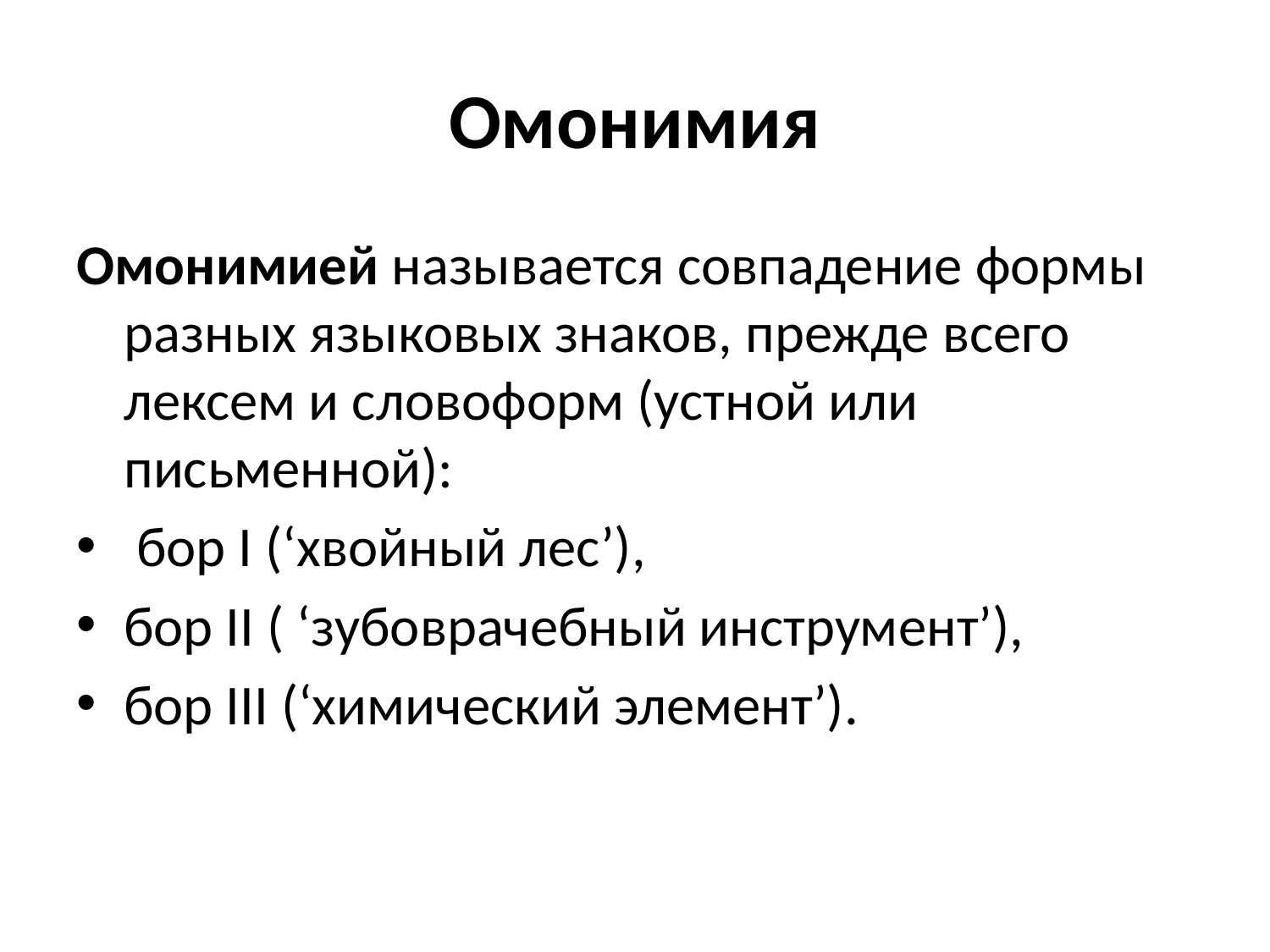

# Омонимия
Омонимией называется совпадение формы разных языковых знаков, прежде всего лексем и словоформ (устной или письменной):
 бор I (‘хвойный лес’),
бор II ( ‘зубоврачебный инструмент’),
бор III (‘химический элемент’).